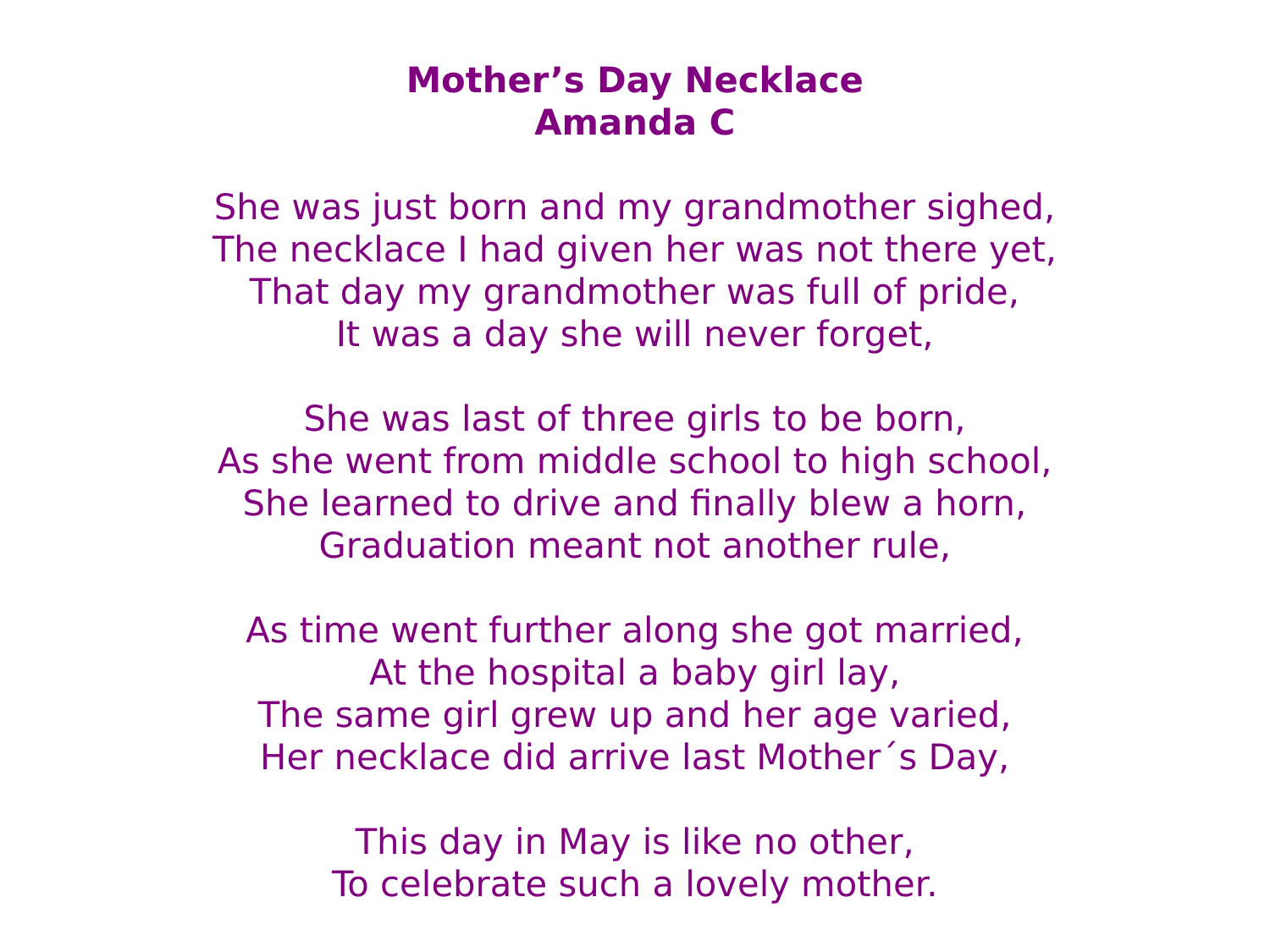

Mother’s Day Necklace
Amanda C

She was just born and my grandmother sighed,
The necklace I had given her was not there yet,
That day my grandmother was full of pride,
It was a day she will never forget,

She was last of three girls to be born,
As she went from middle school to high school,
She learned to drive and finally blew a horn,
Graduation meant not another rule,

As time went further along she got married,
At the hospital a baby girl lay,
The same girl grew up and her age varied,
Her necklace did arrive last Mother´s Day,

This day in May is like no other,
To celebrate such a lovely mother.